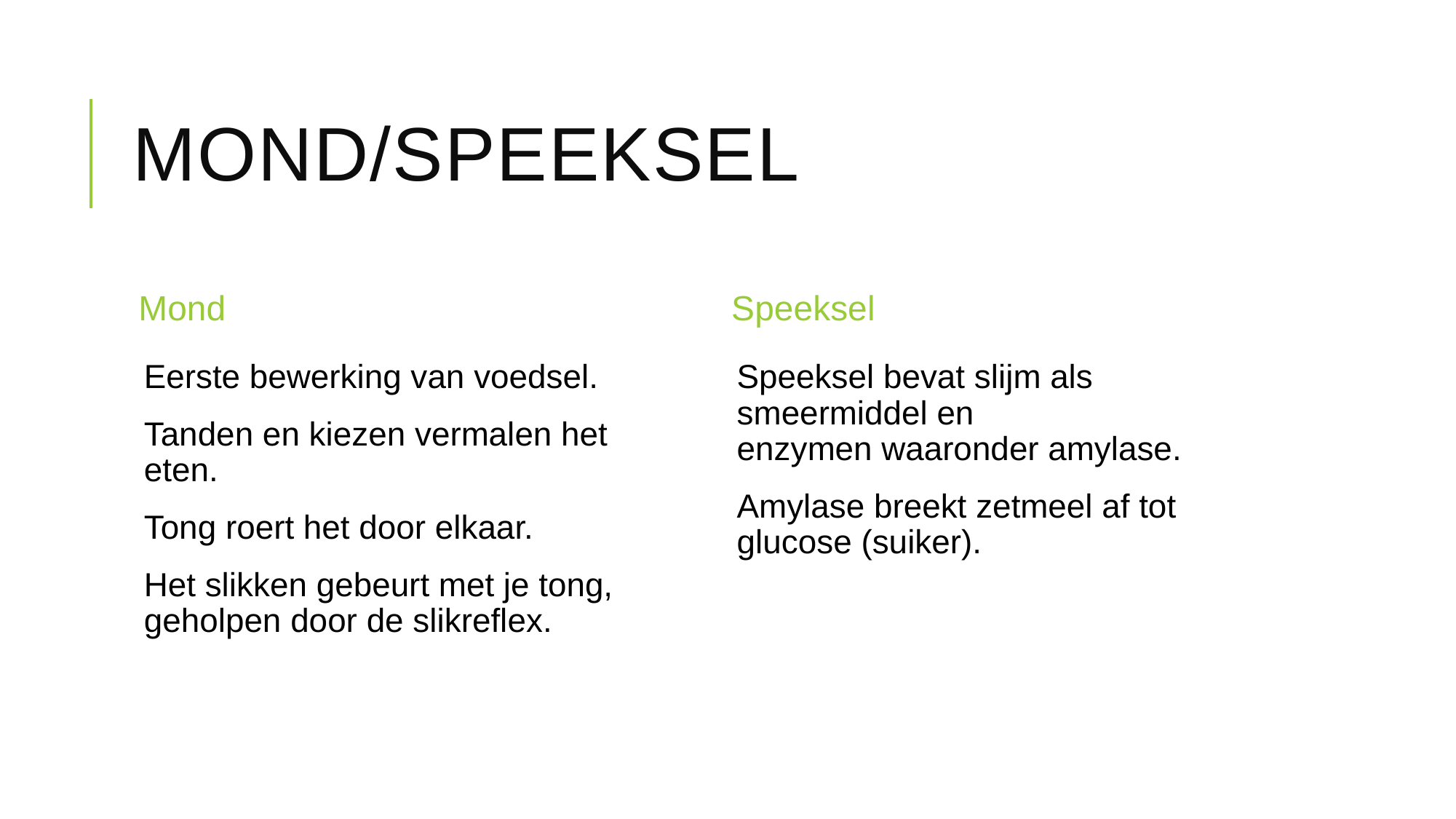

# Mond/speeksel
Mond
Speeksel
Eerste bewerking van voedsel.
Tanden en kiezen vermalen het eten.
Tong roert het door elkaar.
Het slikken gebeurt met je tong, geholpen door de slikreflex.

Speeksel bevat slijm als smeermiddel en enzymen waaronder amylase.
Amylase breekt zetmeel af tot glucose (suiker).